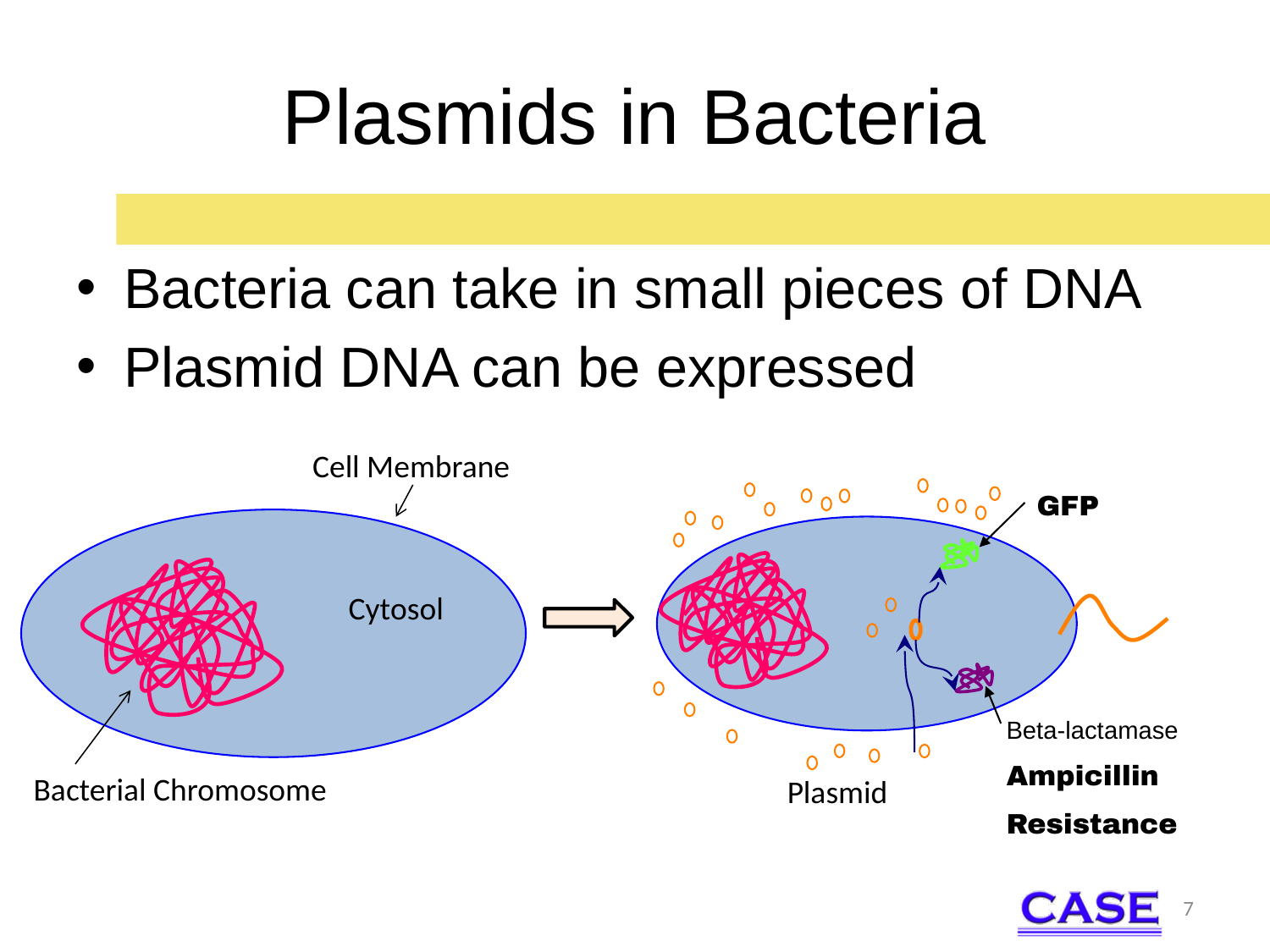

# Plasmids in Bacteria
Bacteria can take in small pieces of DNA
Plasmid DNA can be expressed
Cell Membrane

Cytosol
Bacterial Chromosome

GFP

Beta-lactamase
Ampicillin
Resistance

Plasmid
7